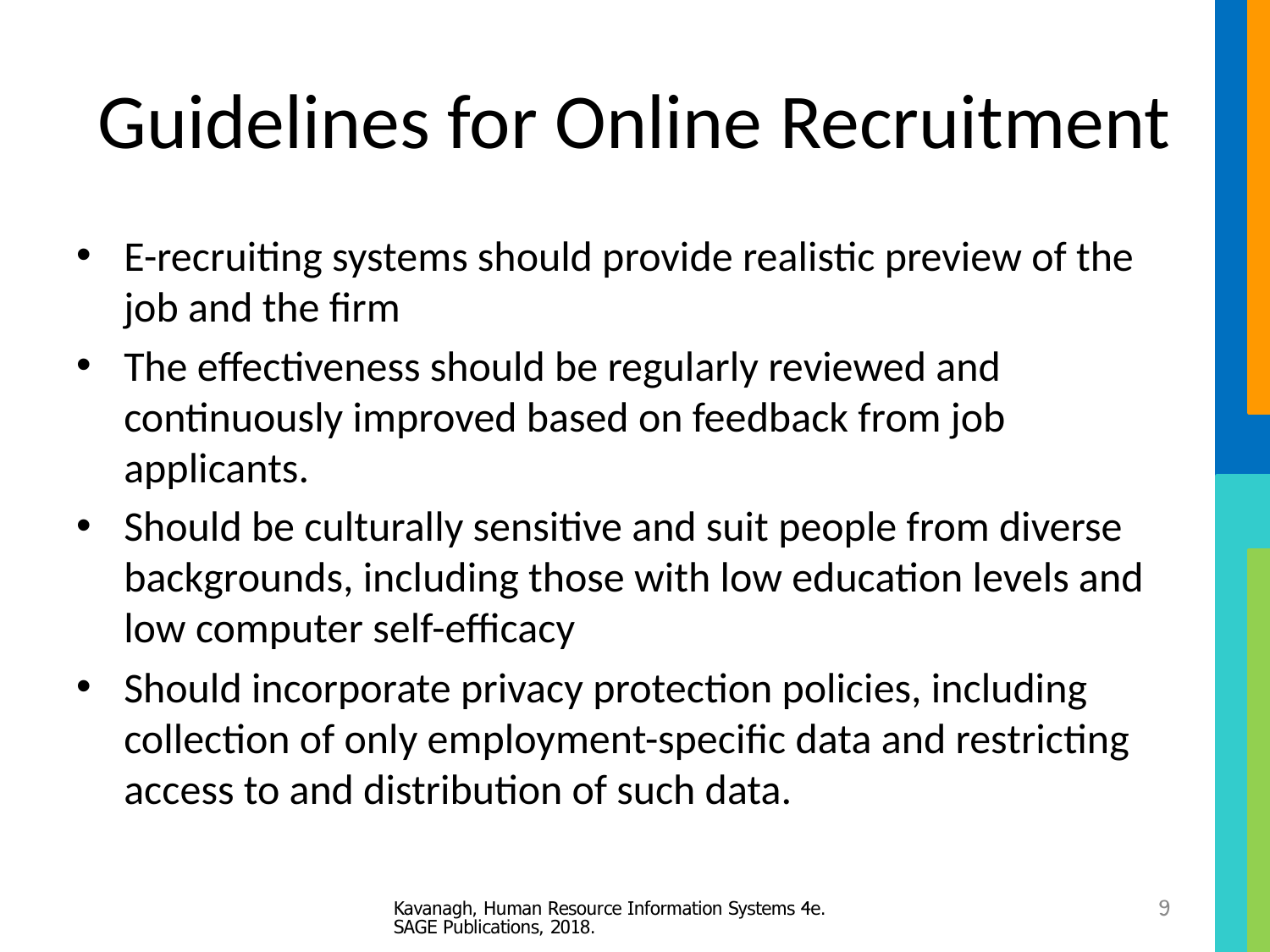

# Guidelines for Online Recruitment
E-recruiting systems should provide realistic preview of the job and the firm
The effectiveness should be regularly reviewed and continuously improved based on feedback from job applicants.
Should be culturally sensitive and suit people from diverse backgrounds, including those with low education levels and low computer self-efficacy
Should incorporate privacy protection policies, including collection of only employment-specific data and restricting access to and distribution of such data.
Kavanagh, Human Resource Information Systems 4e. SAGE Publications, 2018.
9